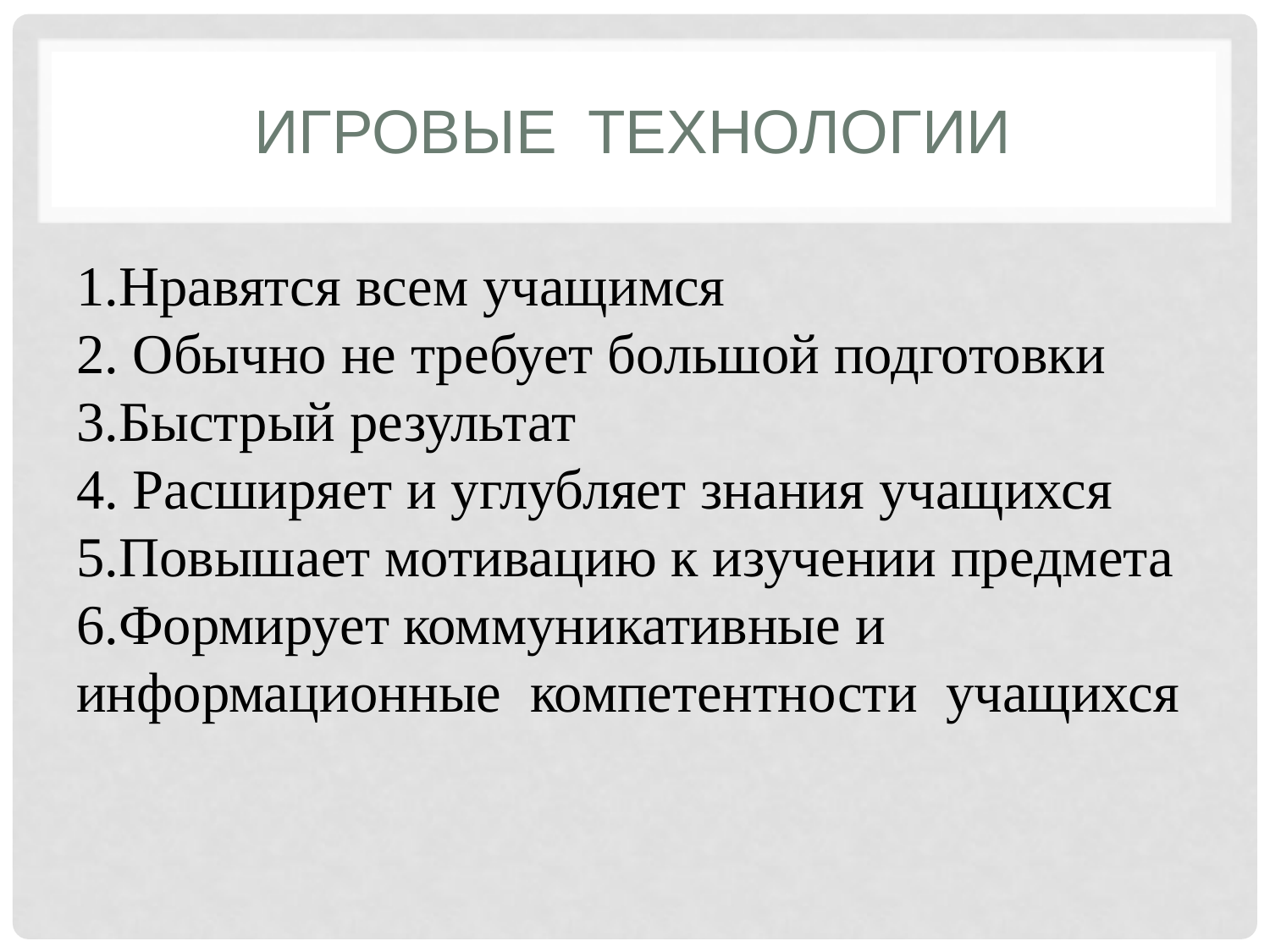

# Игровые  технологии
1.Нравятся всем учащимся
2. Обычно не требует большой подготовки
3.Быстрый результат
4. Расширяет и углубляет знания учащихся
5.Повышает мотивацию к изучении предмета
6.Формирует коммуникативные и информационные  компетентности  учащихся